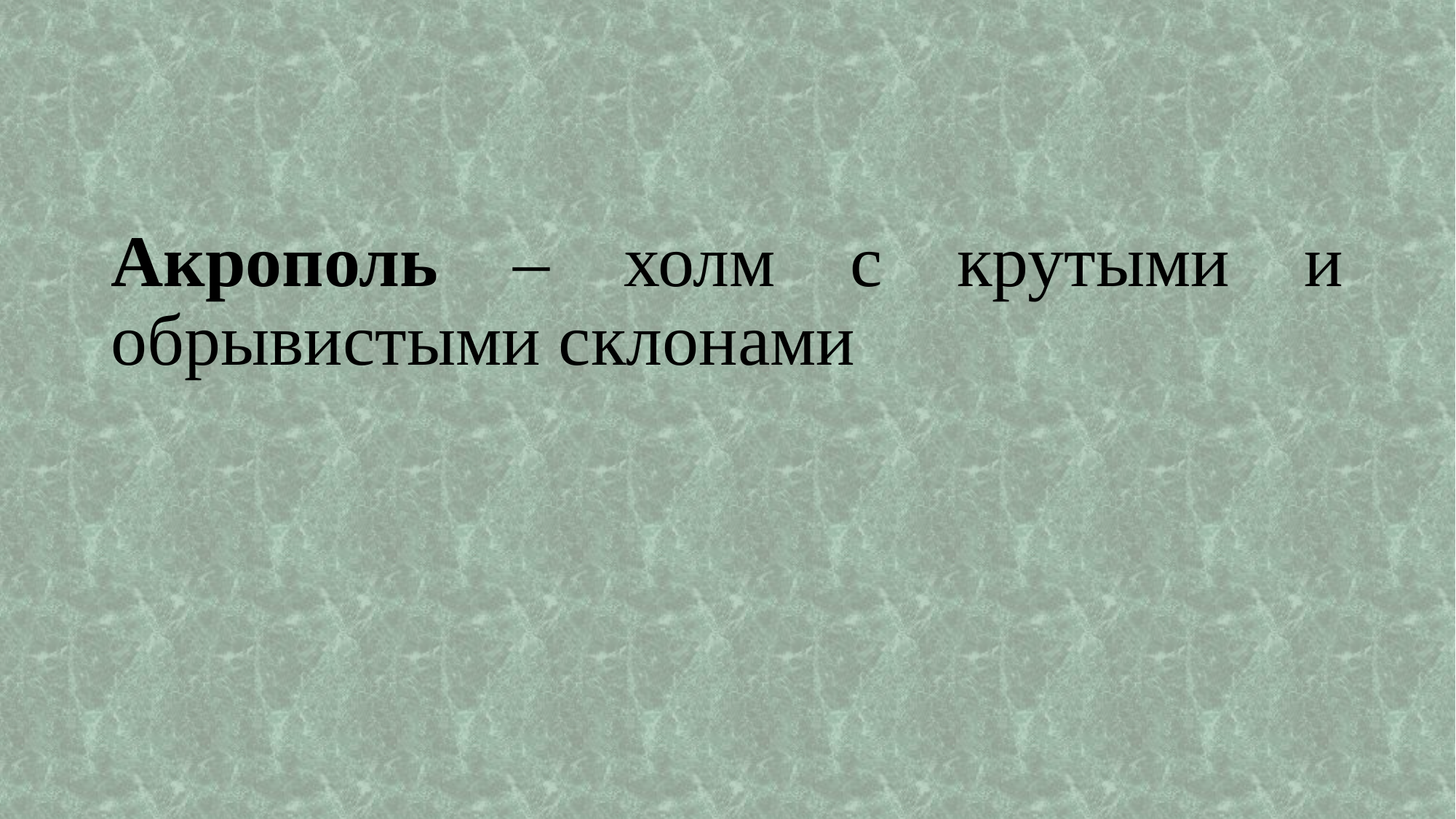

#
Акрополь – холм с крутыми и обрывистыми склонами